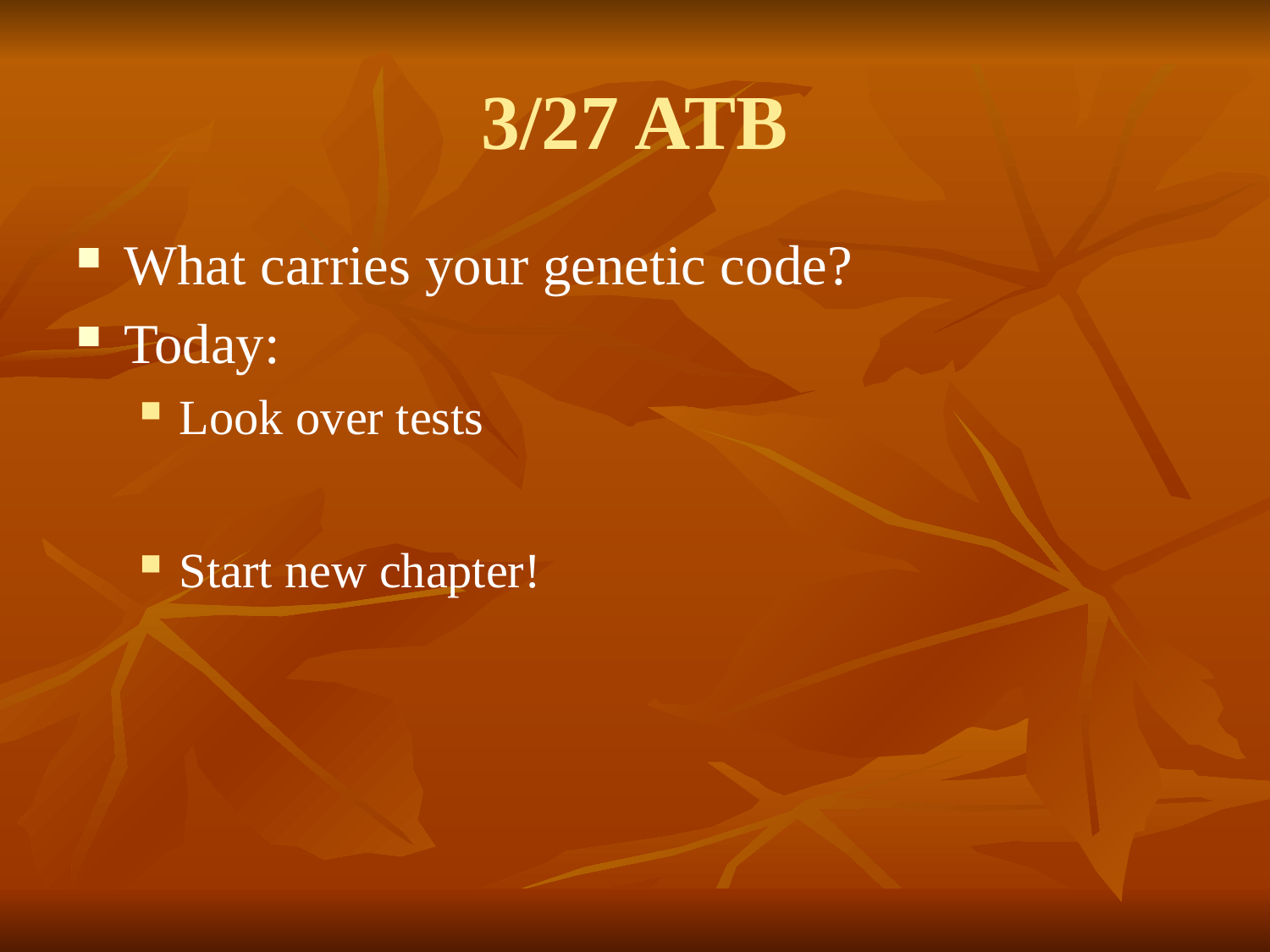

# 3/27 ATB
What carries your genetic code?
Today:
Look over tests

Start new chapter!